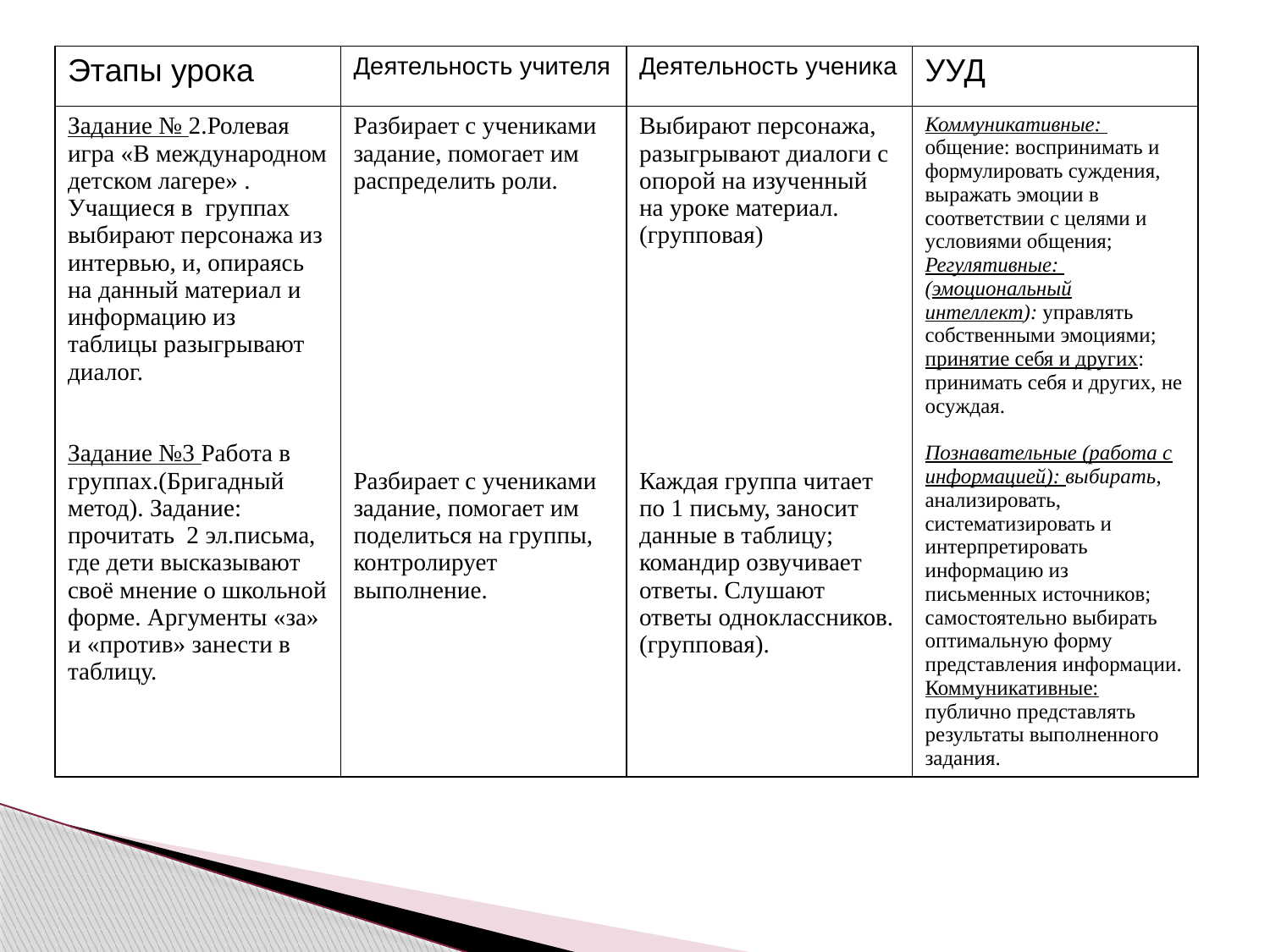

#
| Этапы урока | Деятельность учителя | Деятельность ученика | УУД |
| --- | --- | --- | --- |
| Задание № 2.Ролевая игра «В международном детском лагере» . Учащиеся в группах выбирают персонажа из интервью, и, опираясь на данный материал и информацию из таблицы разыгрывают диалог. Задание №3 Работа в группах.(Бригадный метод). Задание: прочитать 2 эл.письма, где дети высказывают своё мнение о школьной форме. Аргументы «за» и «против» занести в таблицу. | Разбирает с учениками задание, помогает им распределить роли. Разбирает с учениками задание, помогает им поделиться на группы, контролирует выполнение. | Выбирают персонажа, разыгрывают диалоги с опорой на изученный на уроке материал. (групповая) Каждая группа читает по 1 письму, заносит данные в таблицу; командир озвучивает ответы. Слушают ответы одноклассников. (групповая). | Коммуникативные: общение: воспринимать и формулировать суждения, выражать эмоции в соответствии с целями и условиями общения; Регулятивные: (эмоциональный интеллект): управлять собственными эмоциями; принятие себя и других: принимать себя и других, не осуждая. Познавательные (работа с информацией): выбирать, анализировать, систематизировать и интерпретировать информацию из письменных источников; самостоятельно выбирать оптимальную форму представления информации. Коммуникативные: публично представлять результаты выполненного задания. |